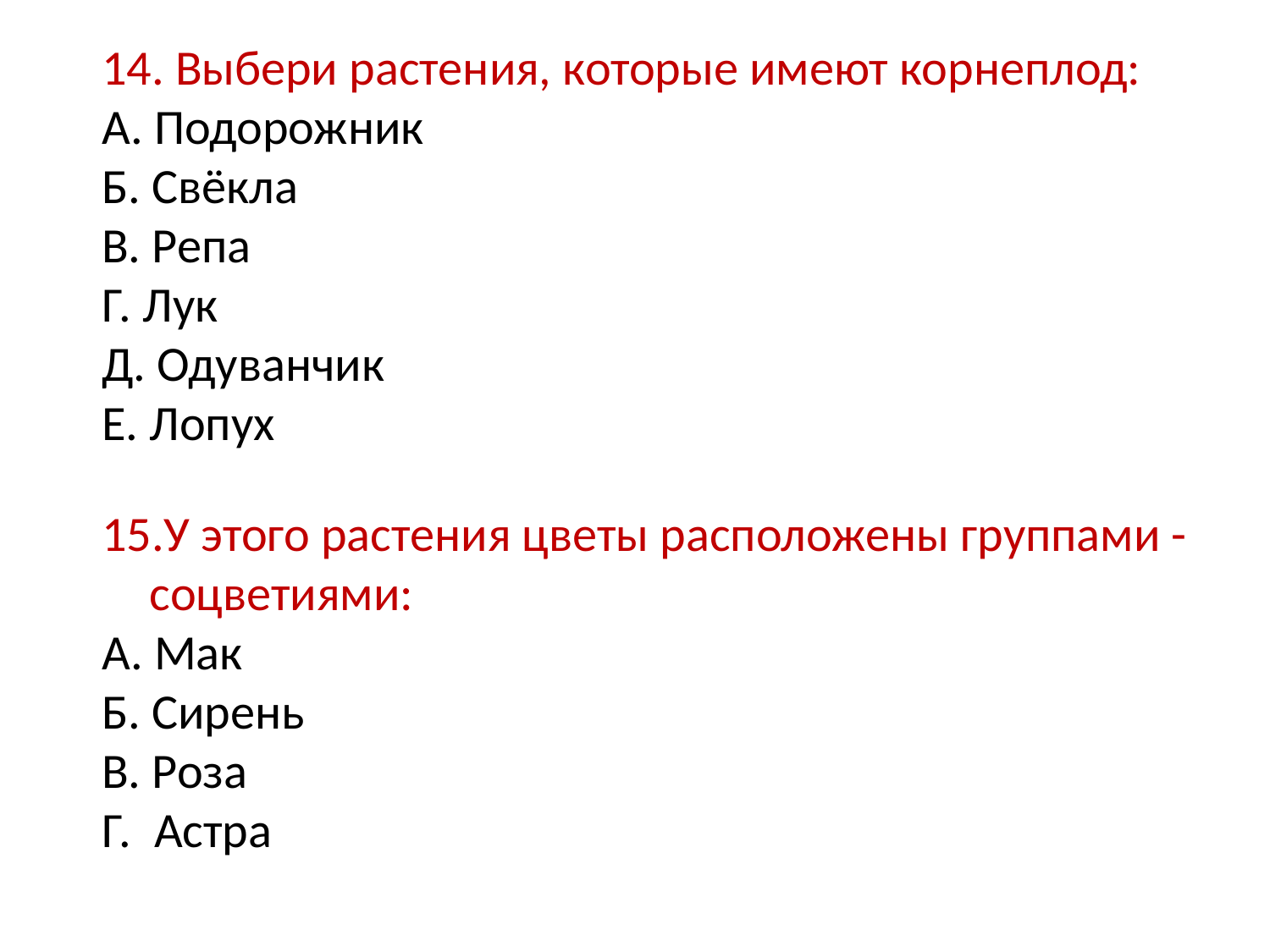

14. Выбери растения, которые имеют корнеплод:
А. Подорожник
Б. Свёкла
В. Репа
Г. Лук
Д. Одуванчик
Е. Лопух
15.У этого растения цветы расположены группами - соцветиями:
А. Мак
Б. Сирень
В. Роза
Г.  Астра